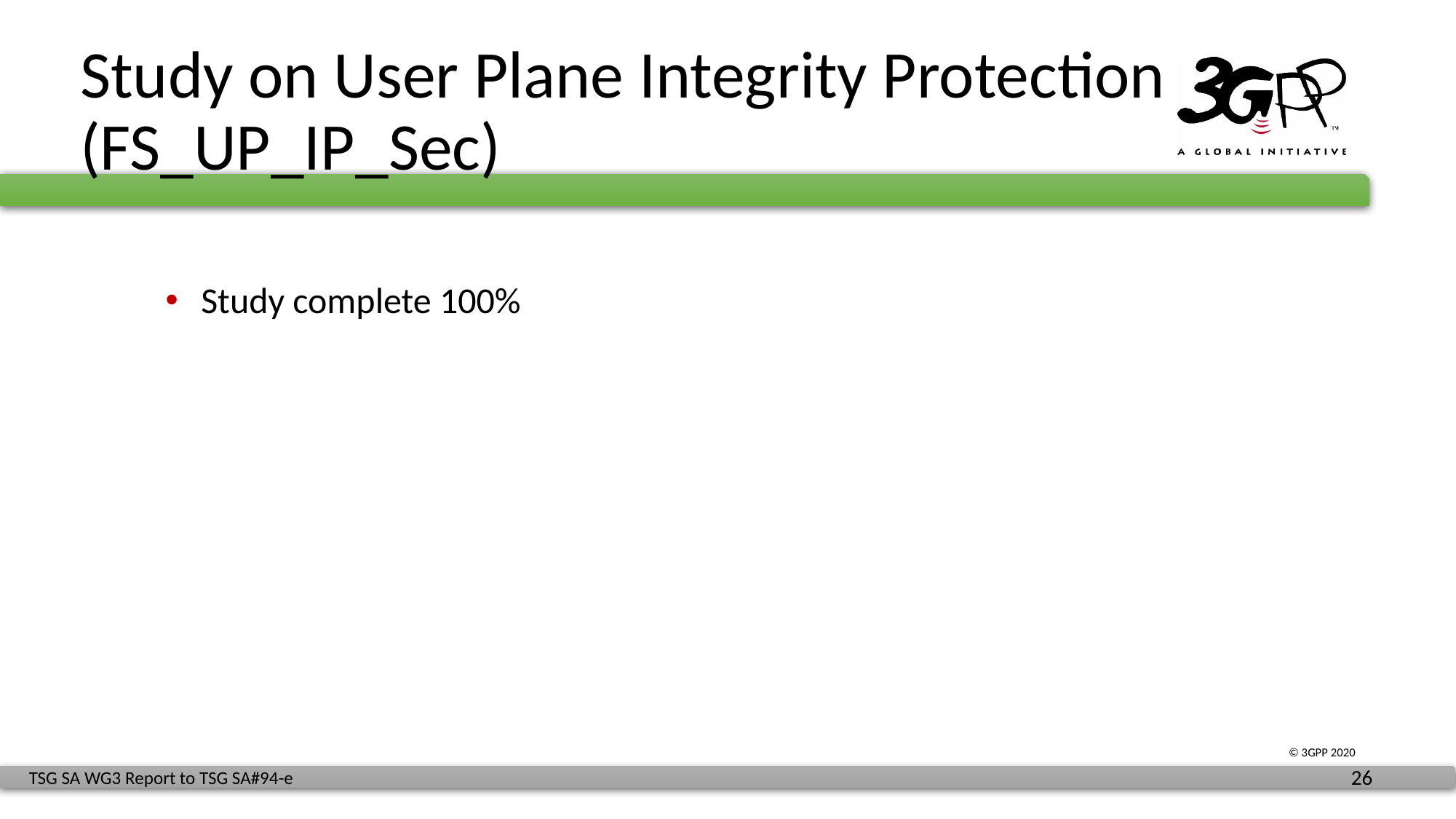

# Study on User Plane Integrity Protection (FS_UP_IP_Sec)

 Study complete 100%